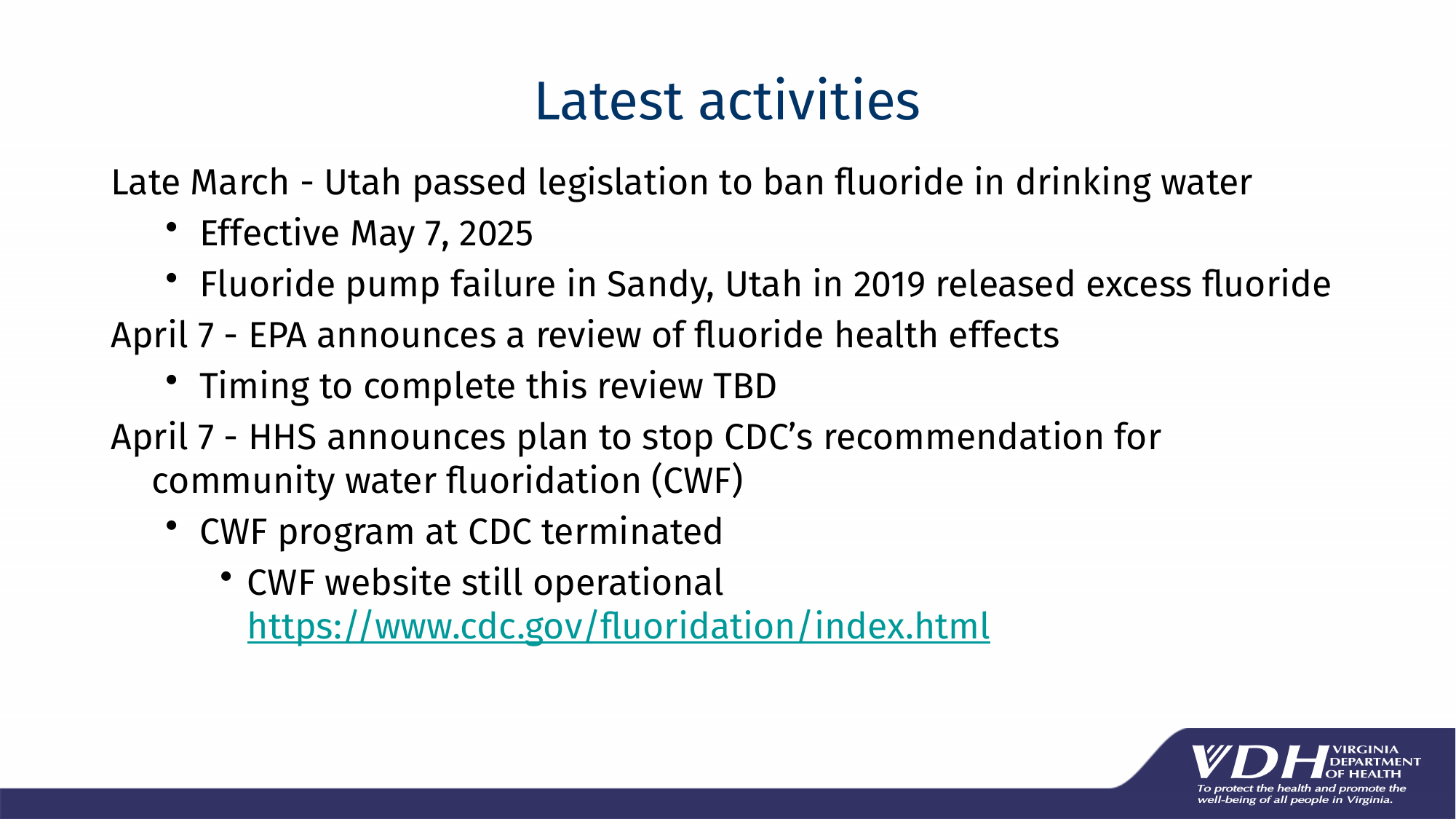

# Latest activities
Late March - Utah passed legislation to ban fluoride in drinking water
Effective May 7, 2025
Fluoride pump failure in Sandy, Utah in 2019 released excess fluoride
April 7 - EPA announces a review of fluoride health effects
Timing to complete this review TBD
April 7 - HHS announces plan to stop CDC’s recommendation for community water fluoridation (CWF)
CWF program at CDC terminated
CWF website still operational  https://www.cdc.gov/fluoridation/index.html